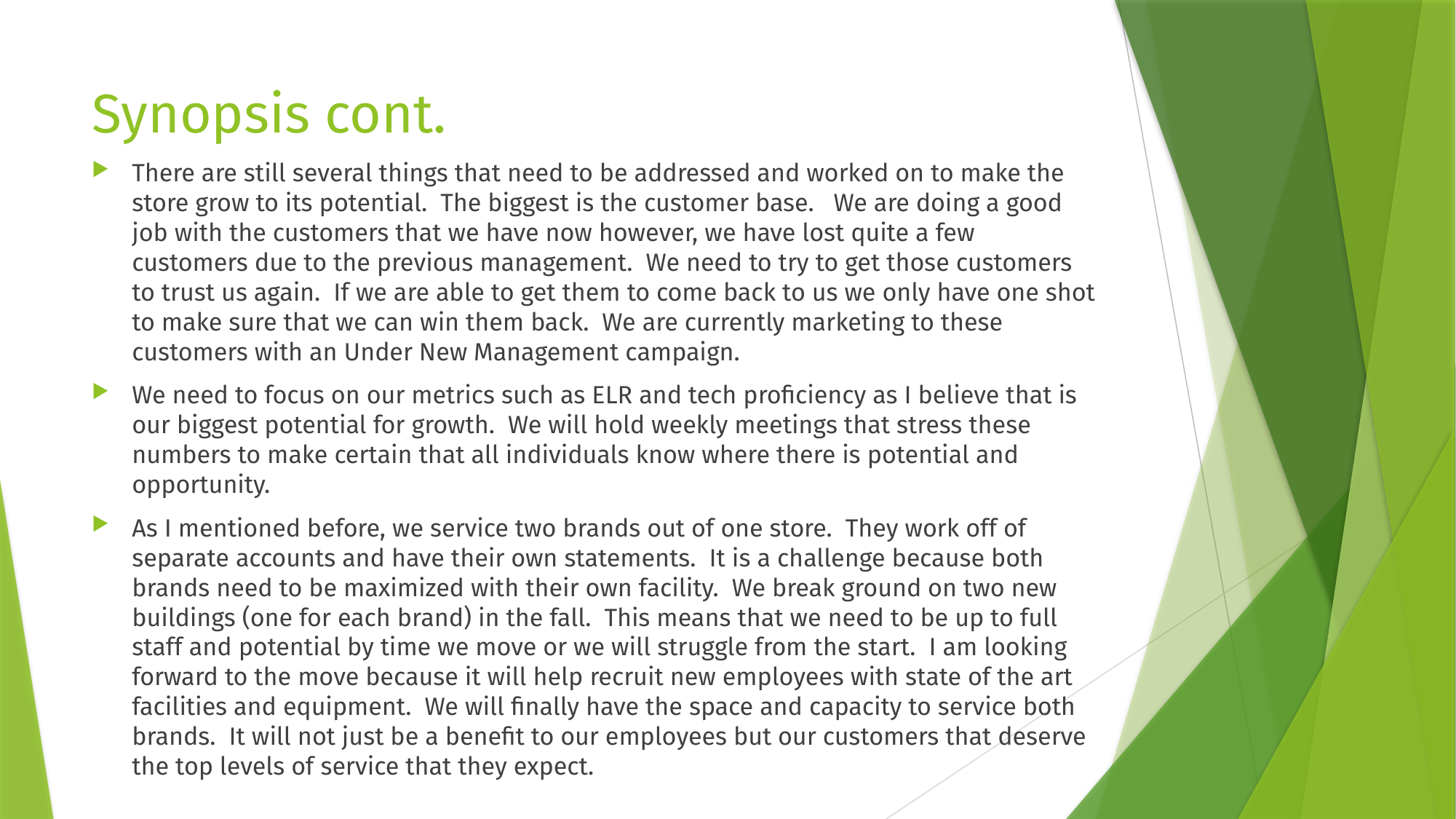

# Synopsis cont.
There are still several things that need to be addressed and worked on to make the store grow to its potential.  The biggest is the customer base.   We are doing a good job with the customers that we have now however, we have lost quite a few customers due to the previous management.  We need to try to get those customers to trust us again.  If we are able to get them to come back to us we only have one shot to make sure that we can win them back.  We are currently marketing to these customers with an Under New Management campaign.
We need to focus on our metrics such as ELR and tech proficiency as I believe that is our biggest potential for growth.  We will hold weekly meetings that stress these numbers to make certain that all individuals know where there is potential and opportunity.
As I mentioned before, we service two brands out of one store.  They work off of separate accounts and have their own statements.  It is a challenge because both brands need to be maximized with their own facility.  We break ground on two new buildings (one for each brand) in the fall.  This means that we need to be up to full staff and potential by time we move or we will struggle from the start.  I am looking forward to the move because it will help recruit new employees with state of the art facilities and equipment.  We will finally have the space and capacity to service both brands.  It will not just be a benefit to our employees but our customers that deserve the top levels of service that they expect.